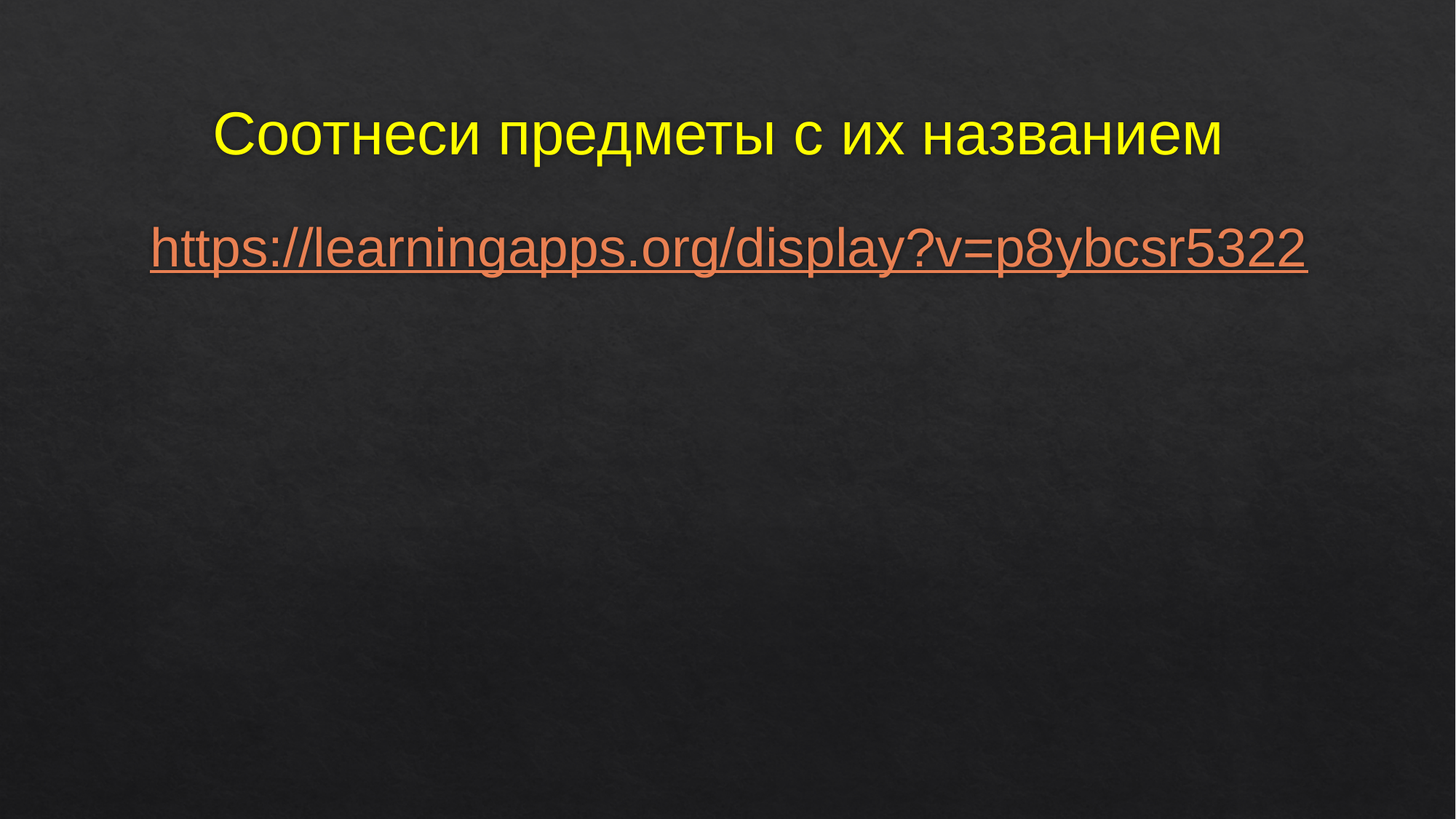

# Соотнеси предметы с их названием
https://learningapps.org/display?v=p8ybcsr5322